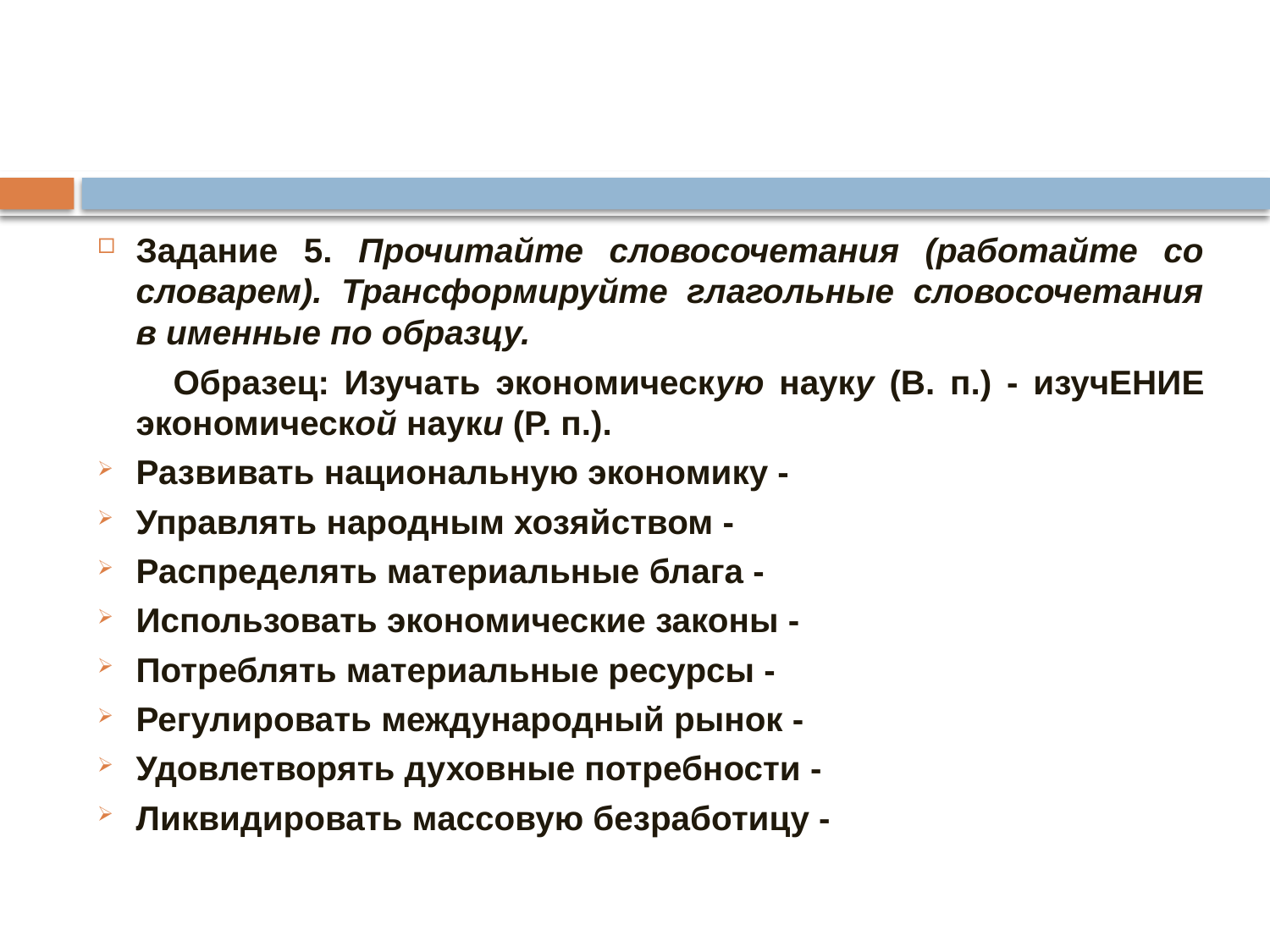

Задание 5. Прочитайте словосочетания (работайте со словарем). Трансформируйте глагольные словосочетания в именные по образцу.
     Образец: Изучать экономическую науку (В. п.) - изучЕНИЕ экономической науки (Р. п.).
Развивать национальную экономику -
Управлять народным хозяйством -
Распределять материальные блага -
Использовать экономические законы -
Потреблять материальные ресурсы -
Регулировать международный рынок -
Удовлетворять духовные потребности -
Ликвидировать массовую безработицу -